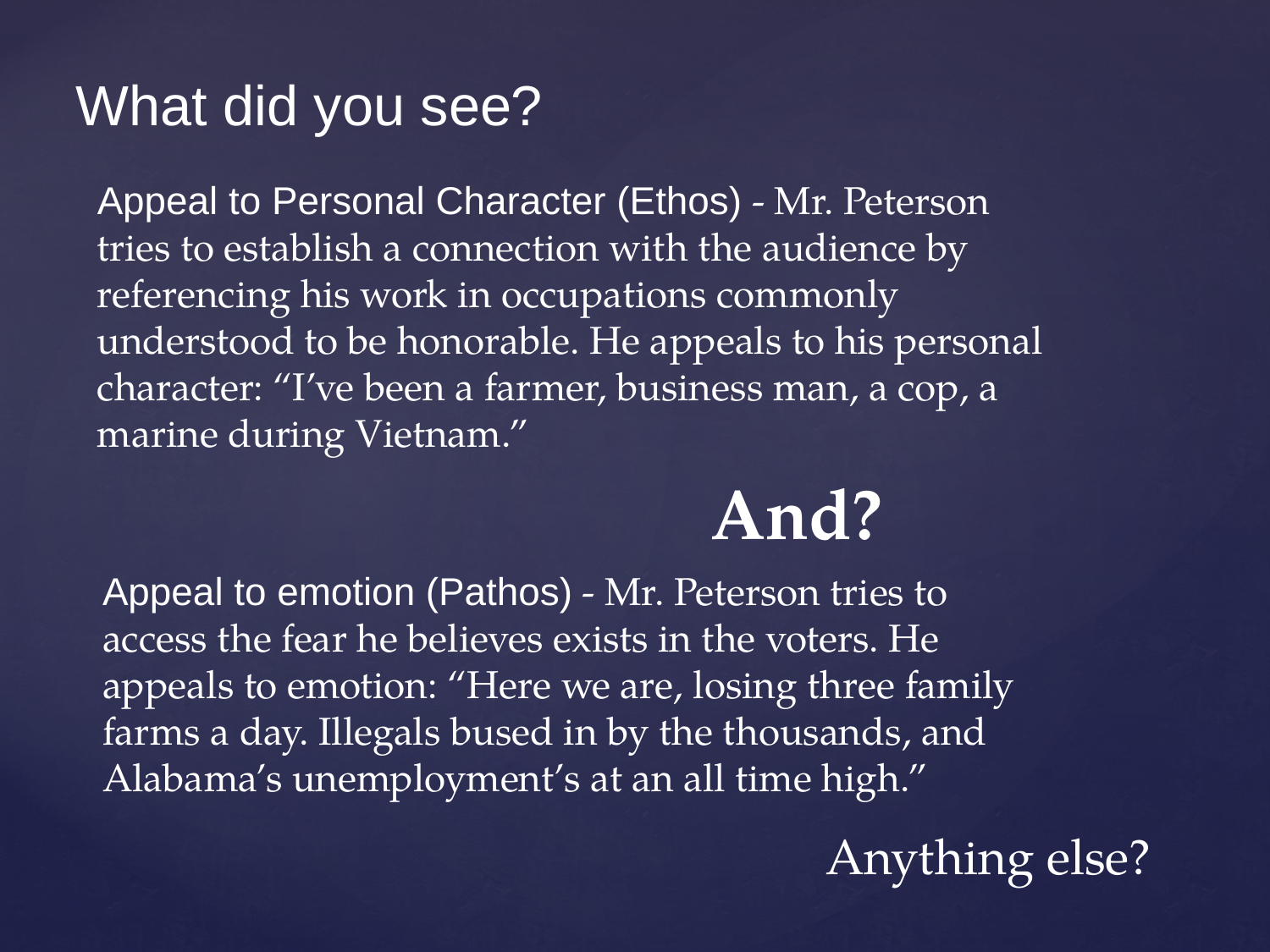

What did you see?
Appeal to Personal Character (Ethos) - Mr. Peterson tries to establish a connection with the audience by referencing his work in occupations commonly understood to be honorable. He appeals to his personal character: “I’ve been a farmer, business man, a cop, a marine during Vietnam.”
And?
Appeal to emotion (Pathos) - Mr. Peterson tries to access the fear he believes exists in the voters. He appeals to emotion: “Here we are, losing three family farms a day. Illegals bused in by the thousands, and Alabama’s unemployment’s at an all time high.”
Anything else?